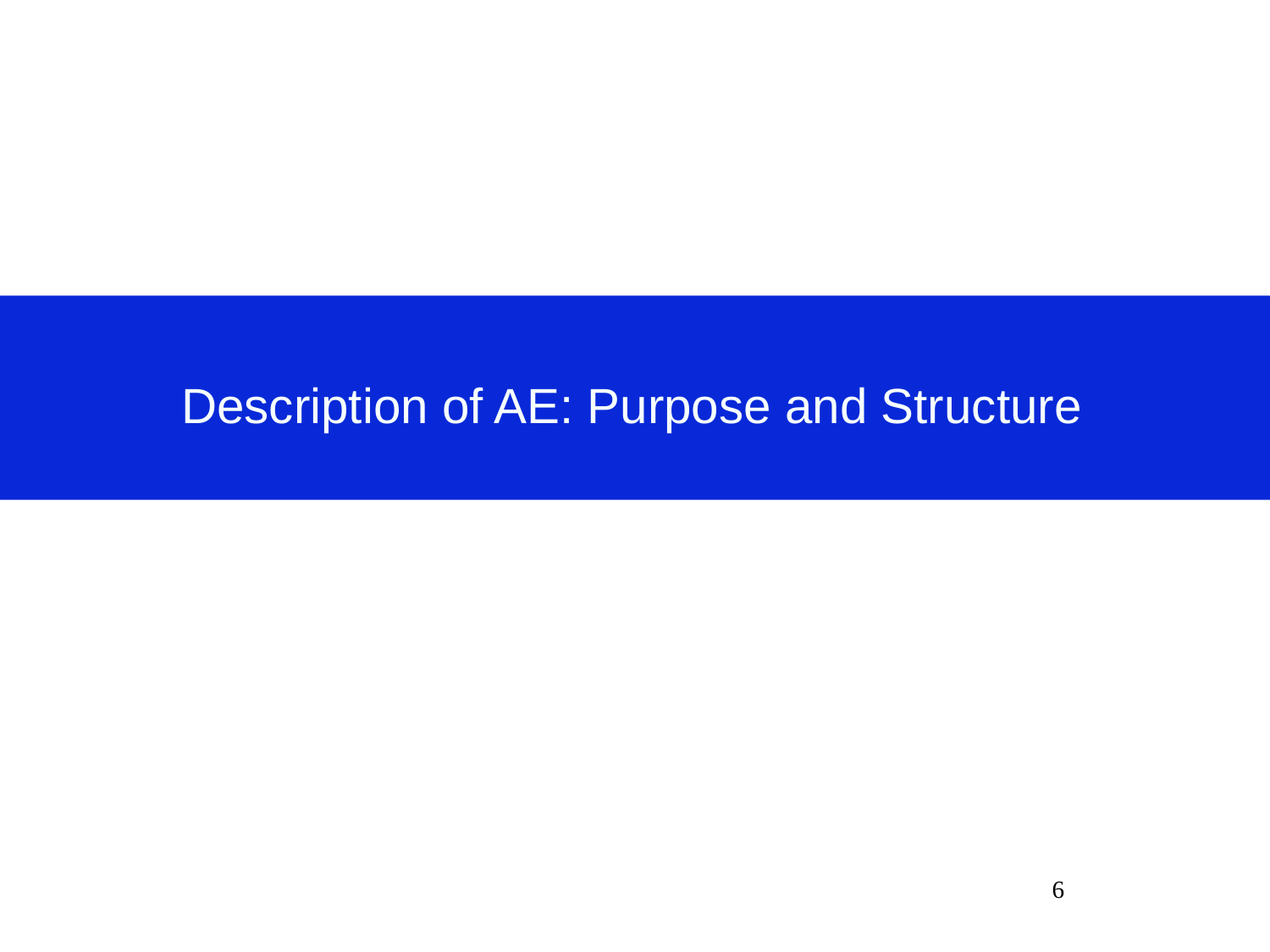

# Description of AE: Purpose and Structure

6